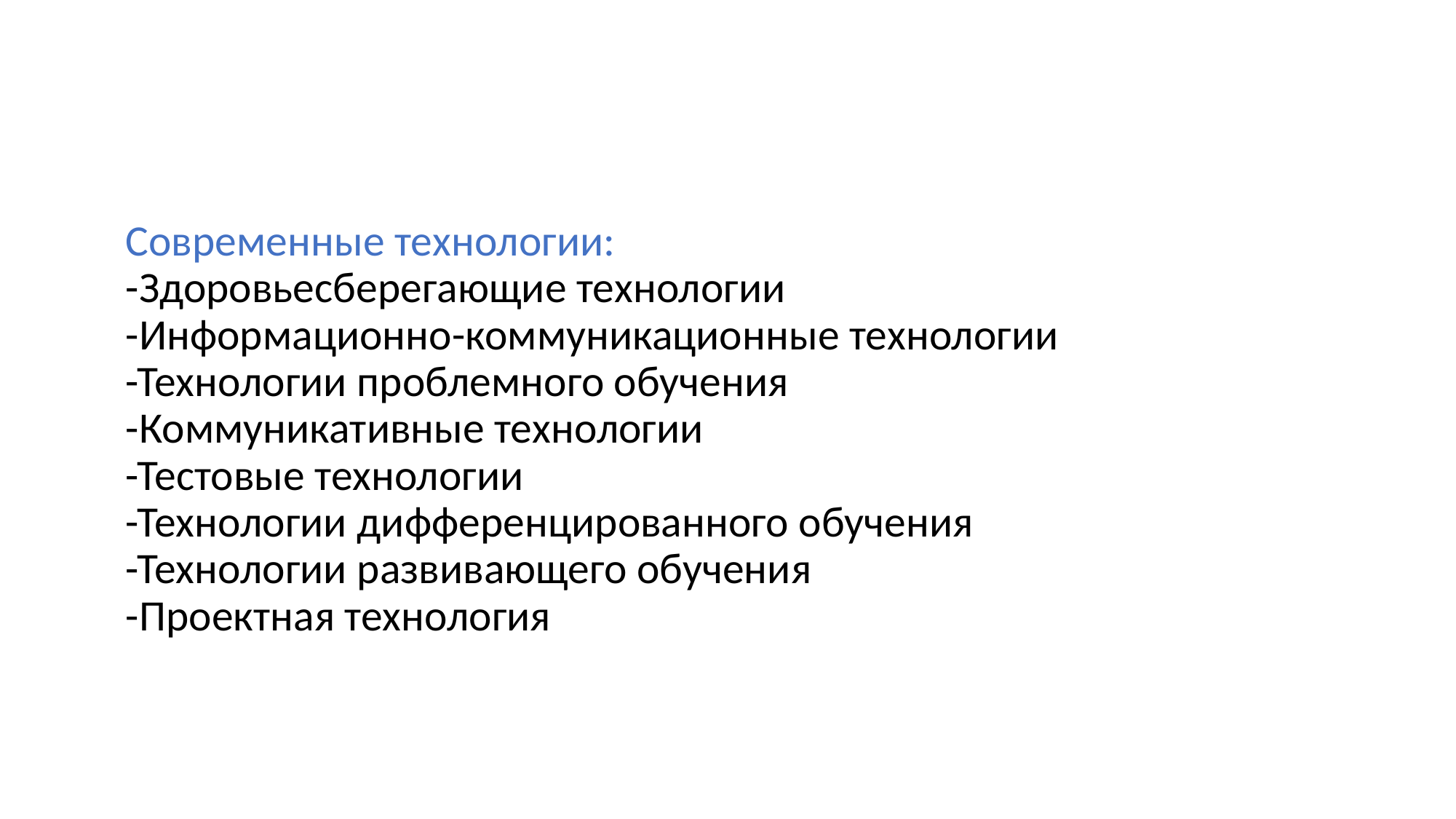

# Современные технологии: -Здоровьесберегающие технологии -Информационно-коммуникационные технологии -Технологии проблемного обучения -Коммуникативные технологии -Тестовые технологии -Технологии дифференцированного обучения -Технологии развивающего обучения -Проектная технология